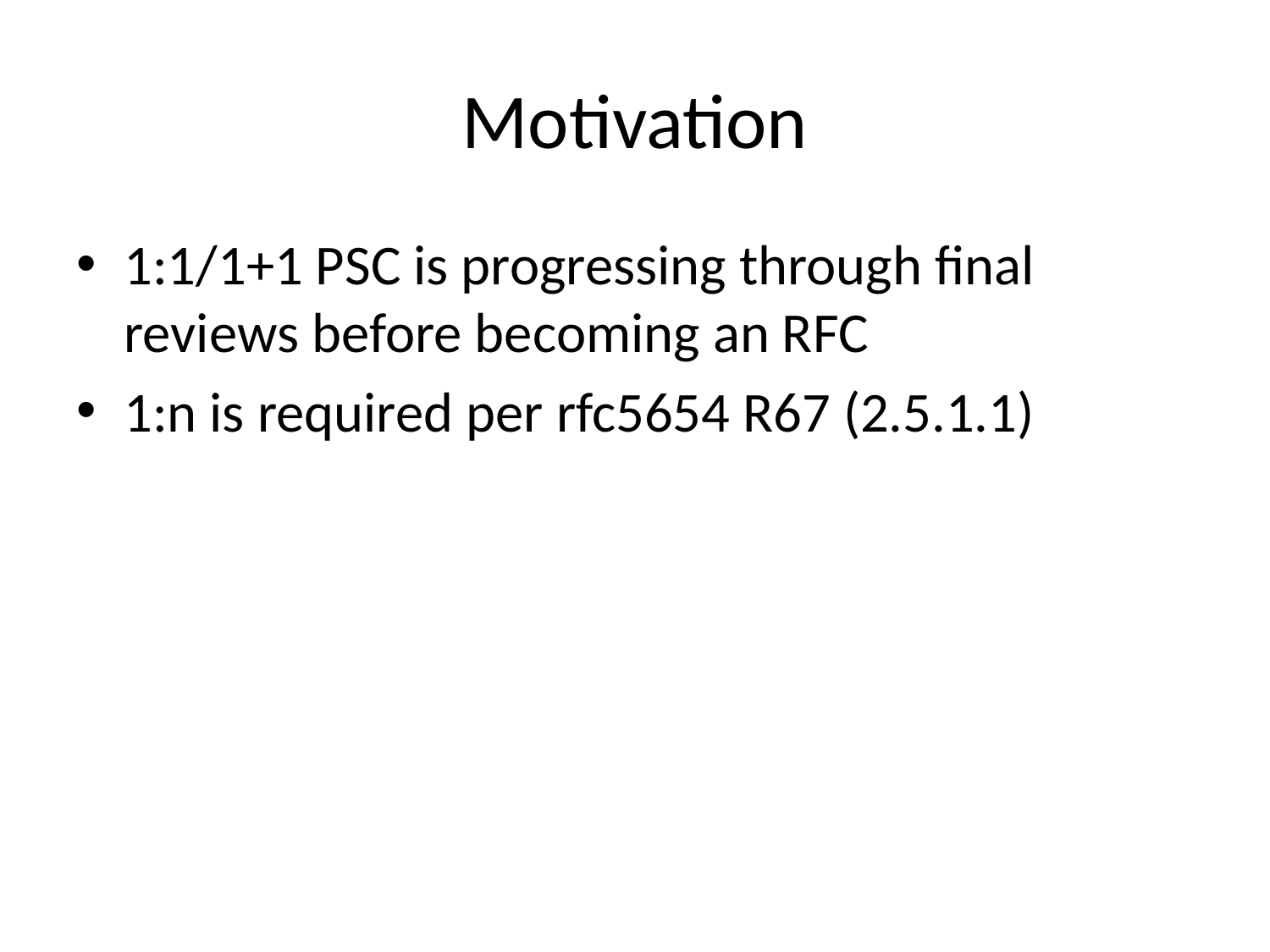

# Motivation
1:1/1+1 PSC is progressing through final reviews before becoming an RFC
1:n is required per rfc5654 R67 (2.5.1.1)